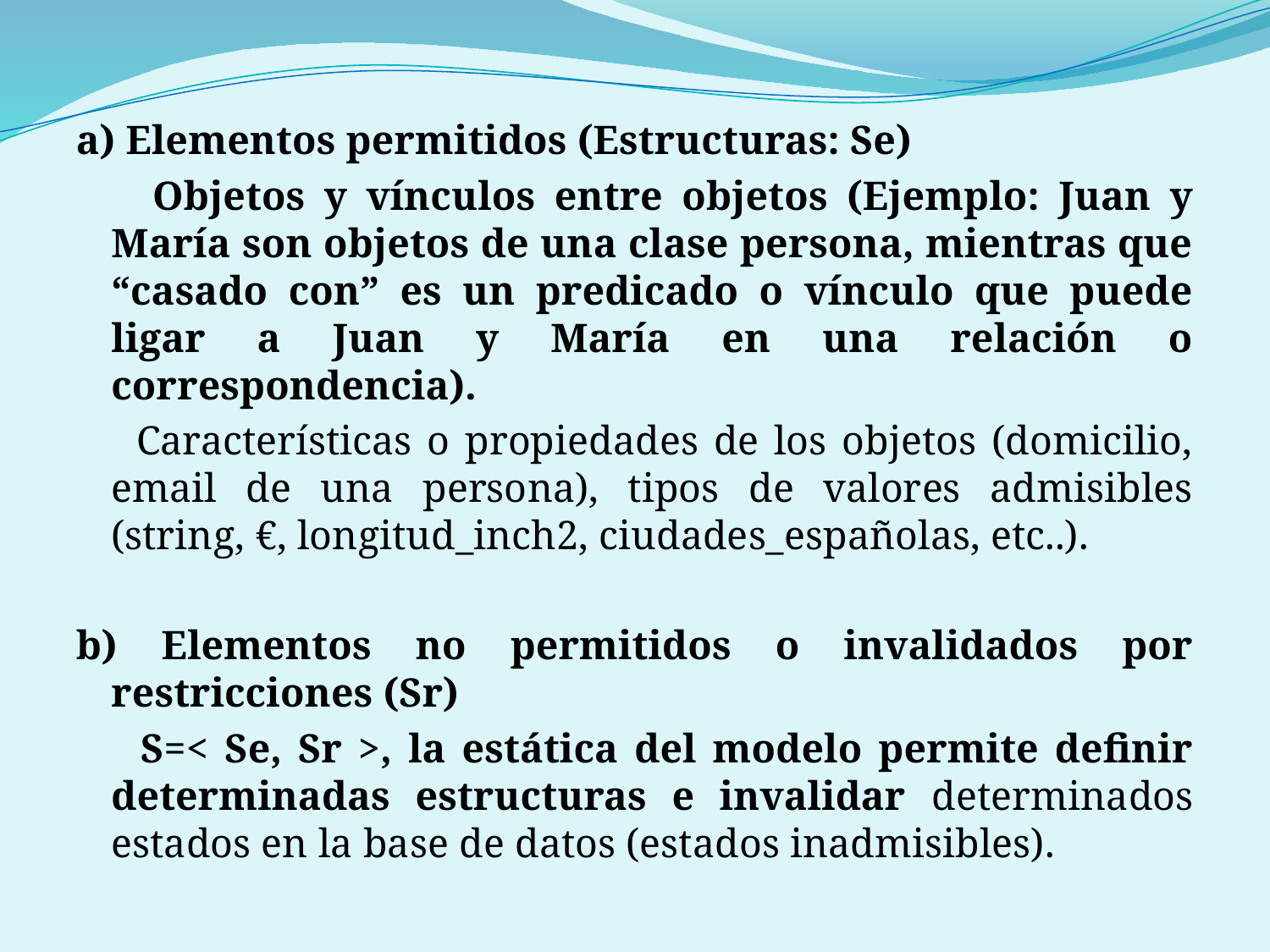

#
a) Elementos permitidos (Estructuras: Se)
    Objetos y vínculos entre objetos (Ejemplo: Juan y María son objetos de una clase persona, mientras que “casado con” es un predicado o vínculo que puede ligar a Juan y María en una relación o correspondencia).
    Características o propiedades de los objetos (domicilio, email de una persona), tipos de valores admisibles (string, €, longitud_inch2, ciudades_españolas, etc..).

b) Elementos no permitidos o invalidados por restricciones (Sr)
    S=< Se, Sr >, la estática del modelo permite definir determinadas estructuras e invalidar determinados estados en la base de datos (estados inadmisibles).